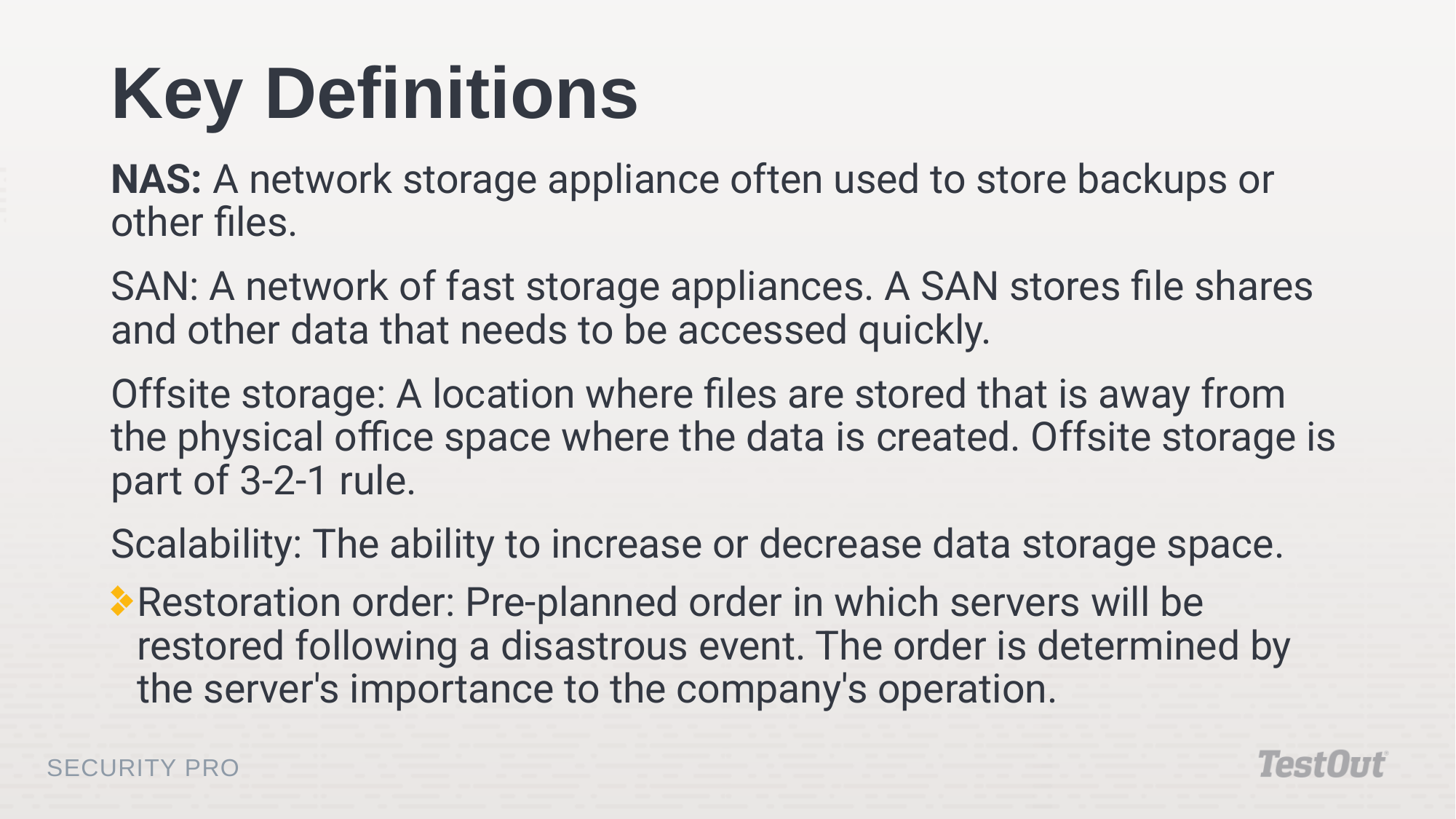

# Key Definitions
NAS: A network storage appliance often used to store backups or other files.
SAN: A network of fast storage appliances. A SAN stores file shares and other data that needs to be accessed quickly.
Offsite storage: A location where files are stored that is away from the physical office space where the data is created. Offsite storage is part of 3-2-1 rule.
Scalability: The ability to increase or decrease data storage space.
Restoration order: Pre-planned order in which servers will be restored following a disastrous event. The order is determined by the server's importance to the company's operation.
Security Pro